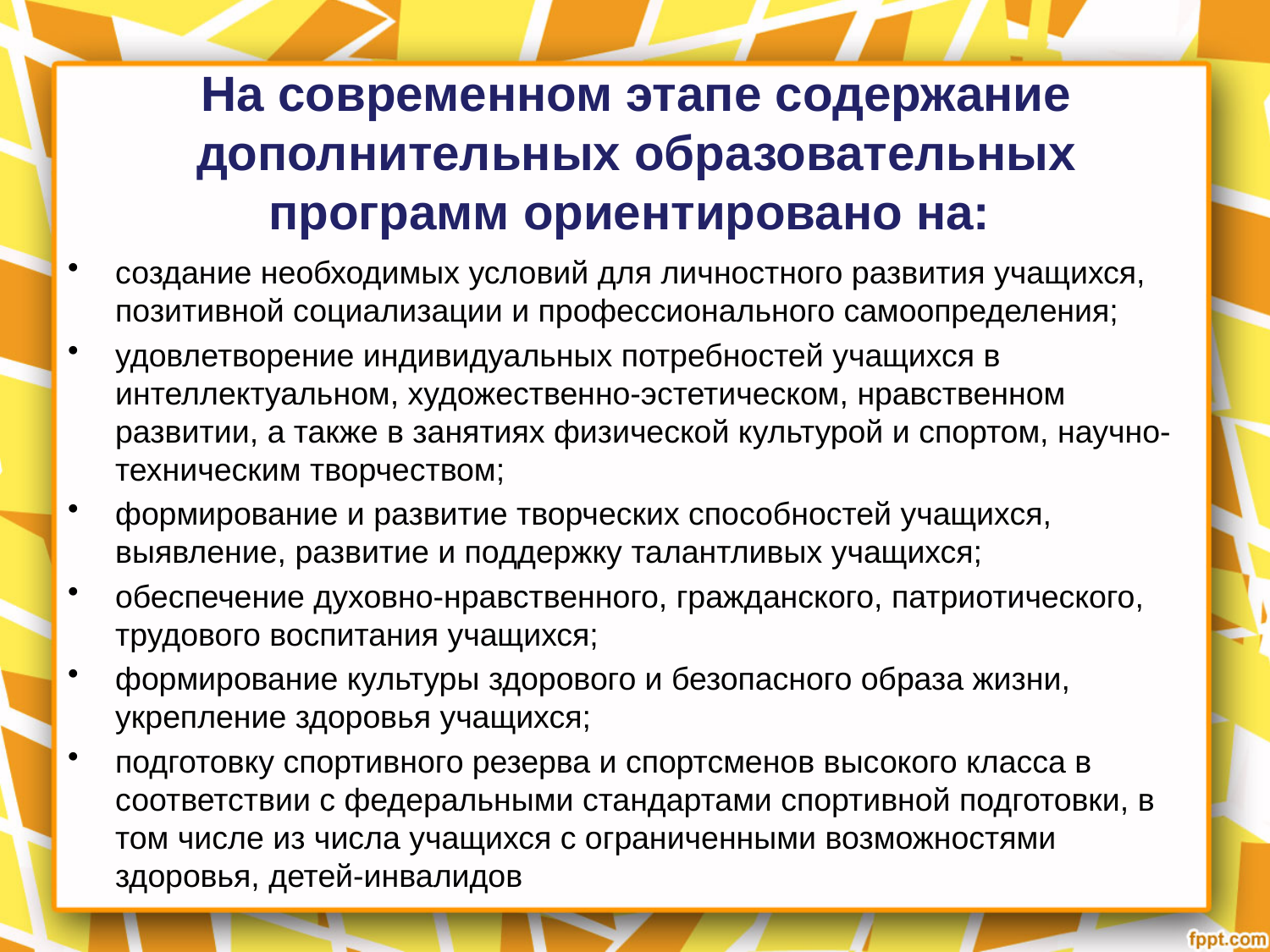

# На современном этапе содержание дополнительных образовательных программ ориентировано на:
создание необходимых условий для личностного развития учащихся, позитивной социализации и профессионального самоопределения;
удовлетворение индивидуальных потребностей учащихся в интеллектуальном, художественно-эстетическом, нравственном развитии, а также в занятиях физической культурой и спортом, научно-техническим творчеством;
формирование и развитие творческих способностей учащихся, выявление, развитие и поддержку талантливых учащихся;
обеспечение духовно-нравственного, гражданского, патриотического, трудового воспитания учащихся;
формирование культуры здорового и безопасного образа жизни, укрепление здоровья учащихся;
подготовку спортивного резерва и спортсменов высокого класса в соответствии с федеральными стандартами спортивной подготовки, в том числе из числа учащихся с ограниченными возможностями здоровья, детей-инвалидов